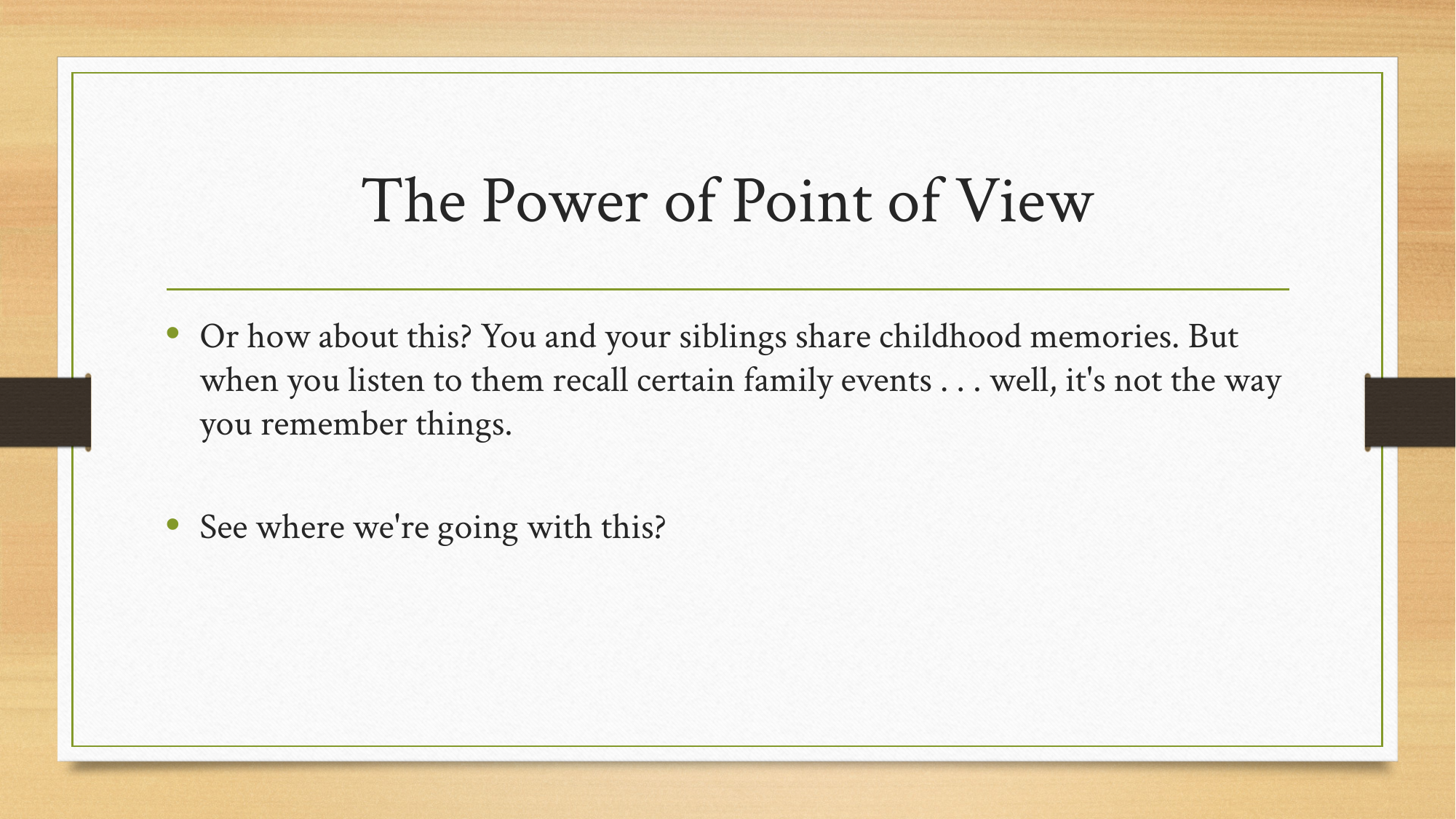

# The Power of Point of View
Or how about this? You and your siblings share childhood memories. But when you listen to them recall certain family events . . . well, it's not the way you remember things.
See where we're going with this?